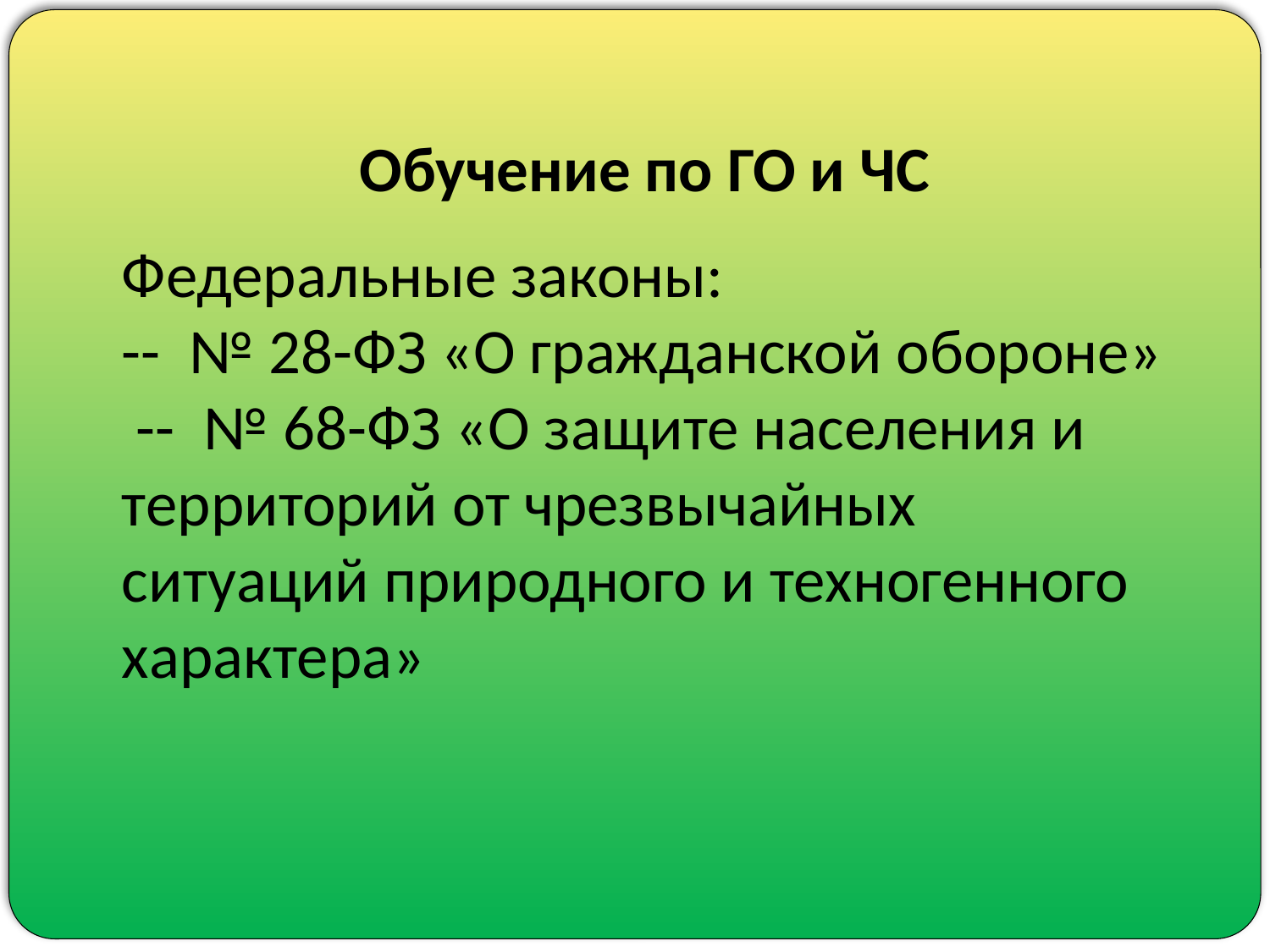

Обучение по ГО и ЧС

Федеральные законы:
--  № 28-ФЗ «О гражданской обороне»  --  № 68-ФЗ «О защите населения и территорий от чрезвычайных ситуаций природного и техногенного характера»